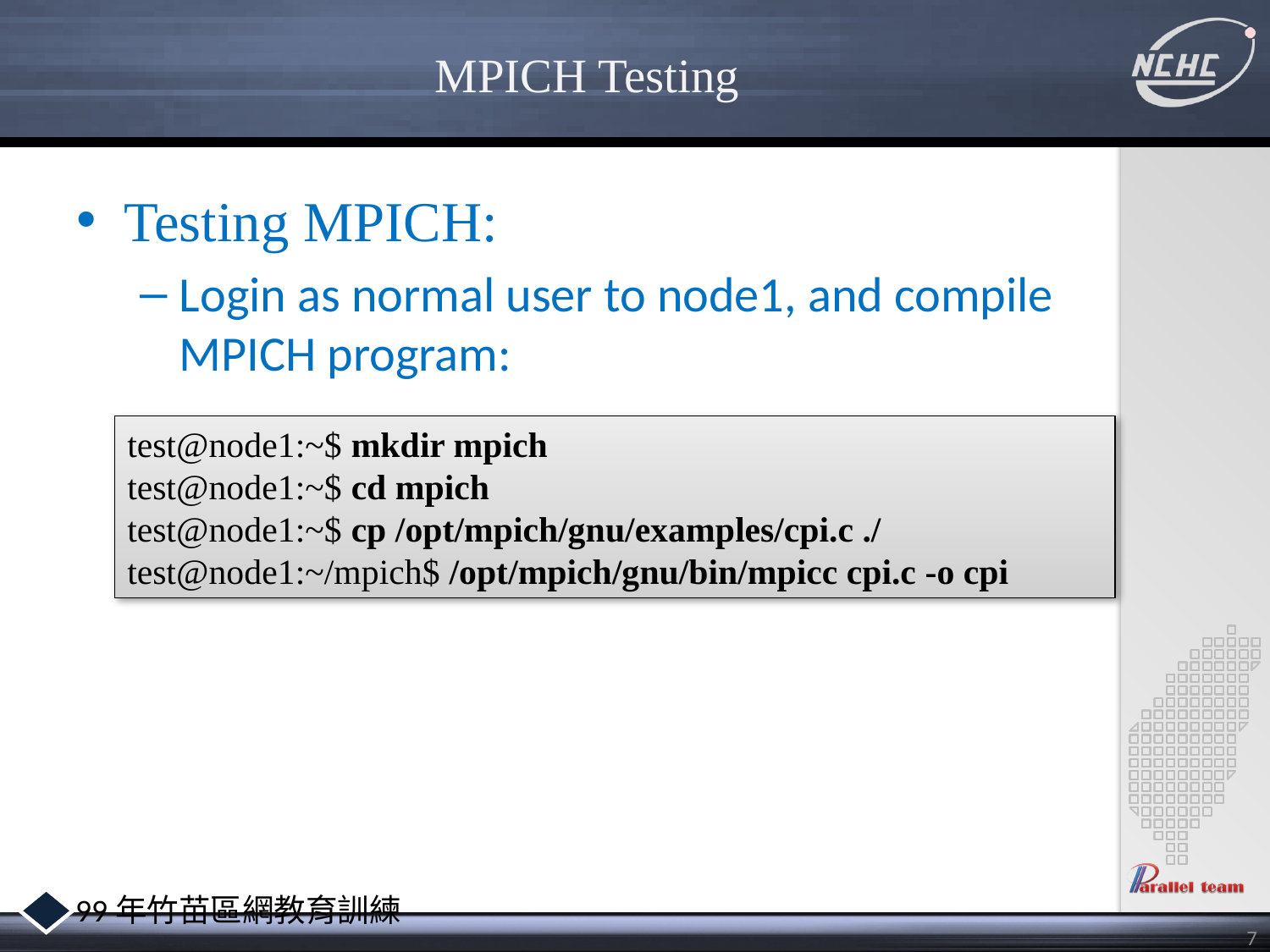

# MPICH Testing
Testing MPICH:
Login as normal user to node1, and compile MPICH program:
test@node1:~$ mkdir mpich
test@node1:~$ cd mpich
test@node1:~$ cp /opt/mpich/gnu/examples/cpi.c ./
test@node1:~/mpich$ /opt/mpich/gnu/bin/mpicc cpi.c -o cpi
7